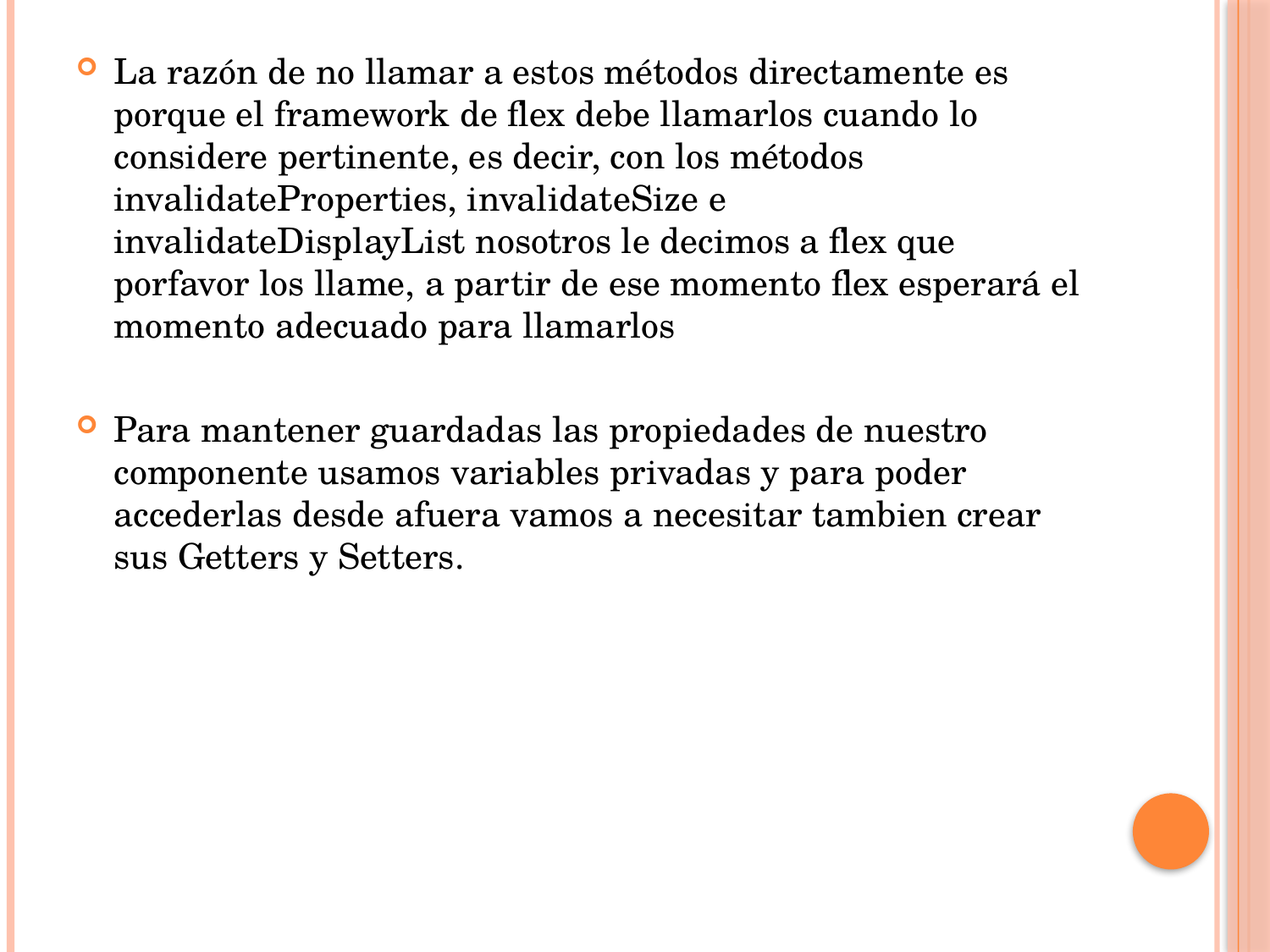

La razón de no llamar a estos métodos directamente es porque el framework de flex debe llamarlos cuando lo considere pertinente, es decir, con los métodos invalidateProperties, invalidateSize e invalidateDisplayList nosotros le decimos a flex que porfavor los llame, a partir de ese momento flex esperará el momento adecuado para llamarlos

Para mantener guardadas las propiedades de nuestro componente usamos variables privadas y para poder accederlas desde afuera vamos a necesitar tambien crear sus Getters y Setters.